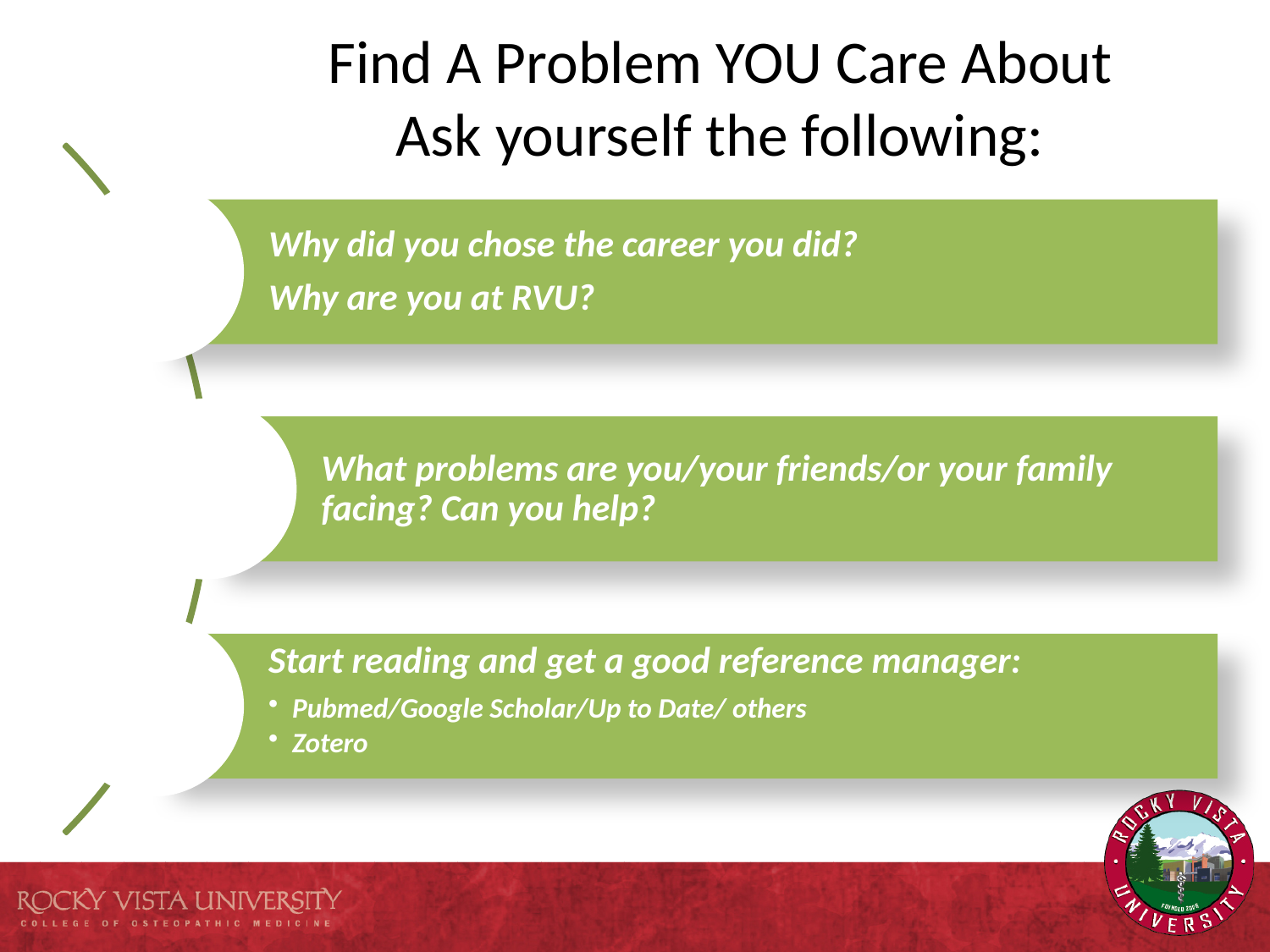

# Find A Problem YOU Care About Ask yourself the following:
Why did you chose the career you did?
Why are you at RVU?
What problems are you/your friends/or your family facing? Can you help?
Start reading and get a good reference manager:
Pubmed/Google Scholar/Up to Date/ others
Zotero